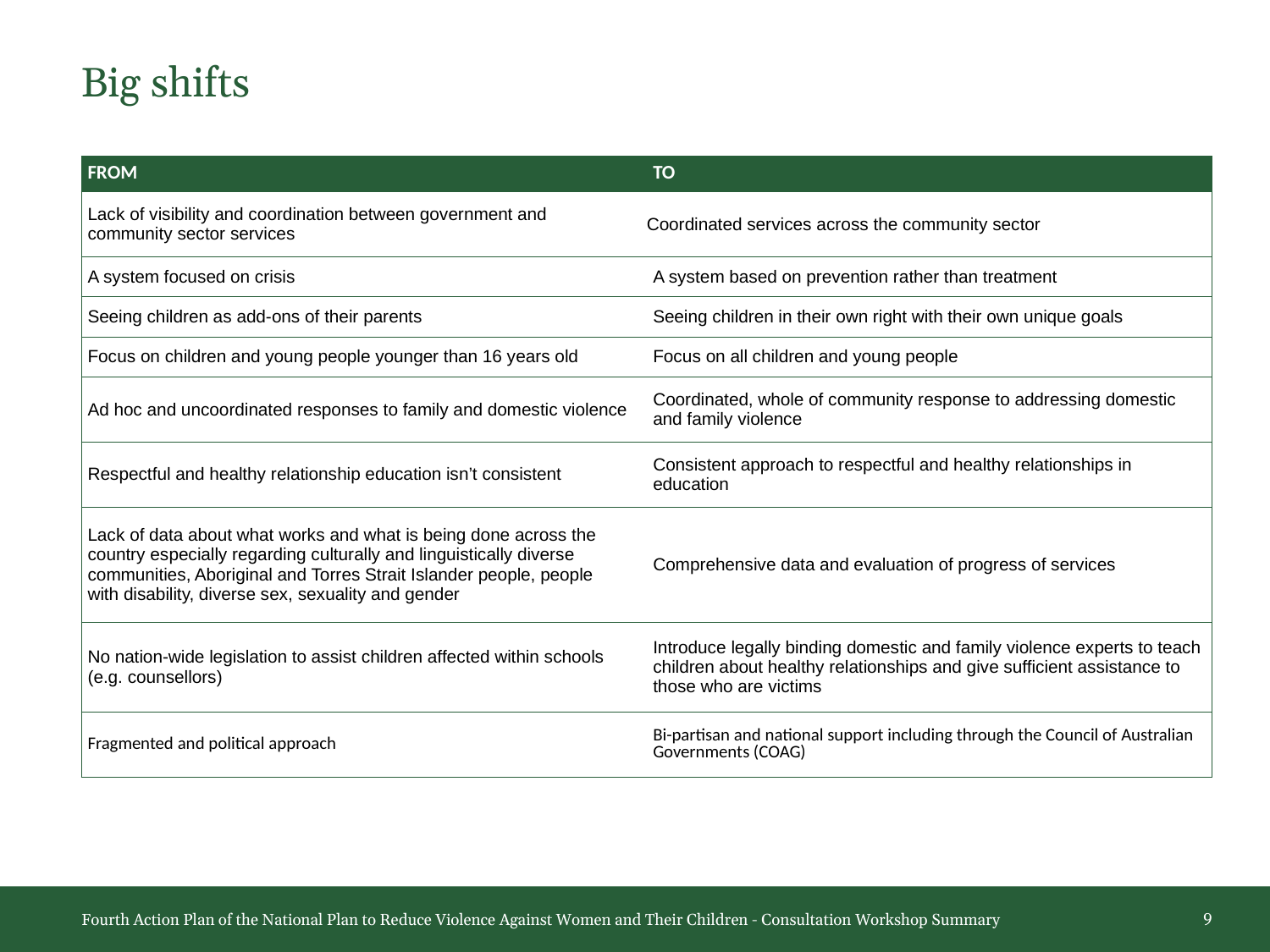

# Big shifts
| FROM | TO |
| --- | --- |
| Lack of visibility and coordination between government and community sector services | Coordinated services across the community sector |
| A system focused on crisis | A system based on prevention rather than treatment |
| Seeing children as add-ons of their parents | Seeing children in their own right with their own unique goals |
| Focus on children and young people younger than 16 years old | Focus on all children and young people |
| Ad hoc and uncoordinated responses to family and domestic violence | Coordinated, whole of community response to addressing domestic and family violence |
| Respectful and healthy relationship education isn’t consistent | Consistent approach to respectful and healthy relationships in education |
| Lack of data about what works and what is being done across the country especially regarding culturally and linguistically diverse communities, Aboriginal and Torres Strait Islander people, people with disability, diverse sex, sexuality and gender | Comprehensive data and evaluation of progress of services |
| No nation-wide legislation to assist children affected within schools (e.g. counsellors) | Introduce legally binding domestic and family violence experts to teach children about healthy relationships and give sufficient assistance to those who are victims |
| Fragmented and political approach | Bi-partisan and national support including through the Council of Australian Governments (COAG) |
9
Fourth Action Plan of the National Plan to Reduce Violence Against Women and Their Children - Consultation Workshop Summary